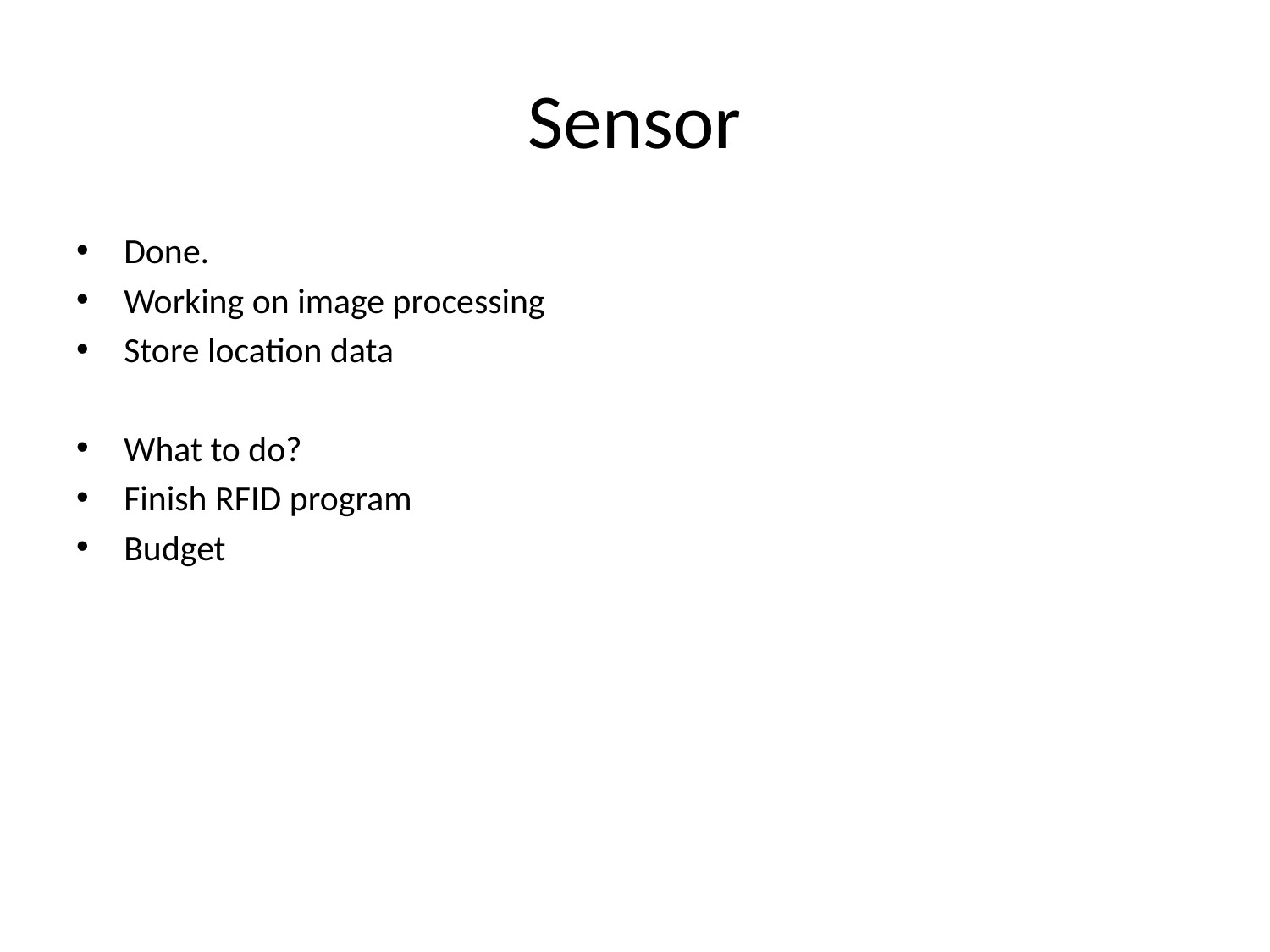

# Sensor
Done.
Working on image processing
Store location data

What to do?
Finish RFID program
Budget